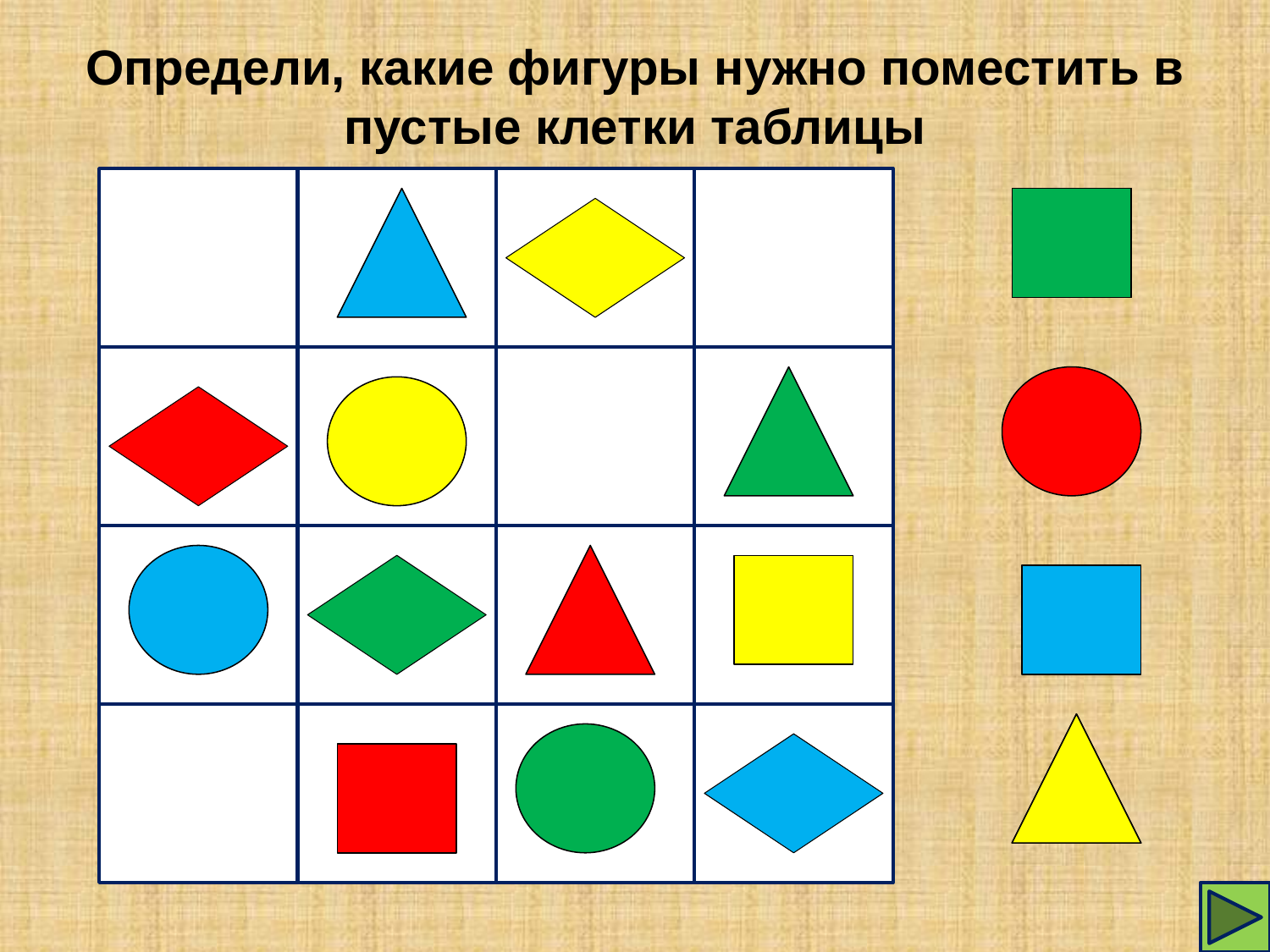

Определи, какие фигуры нужно поместить в пустые клетки таблицы